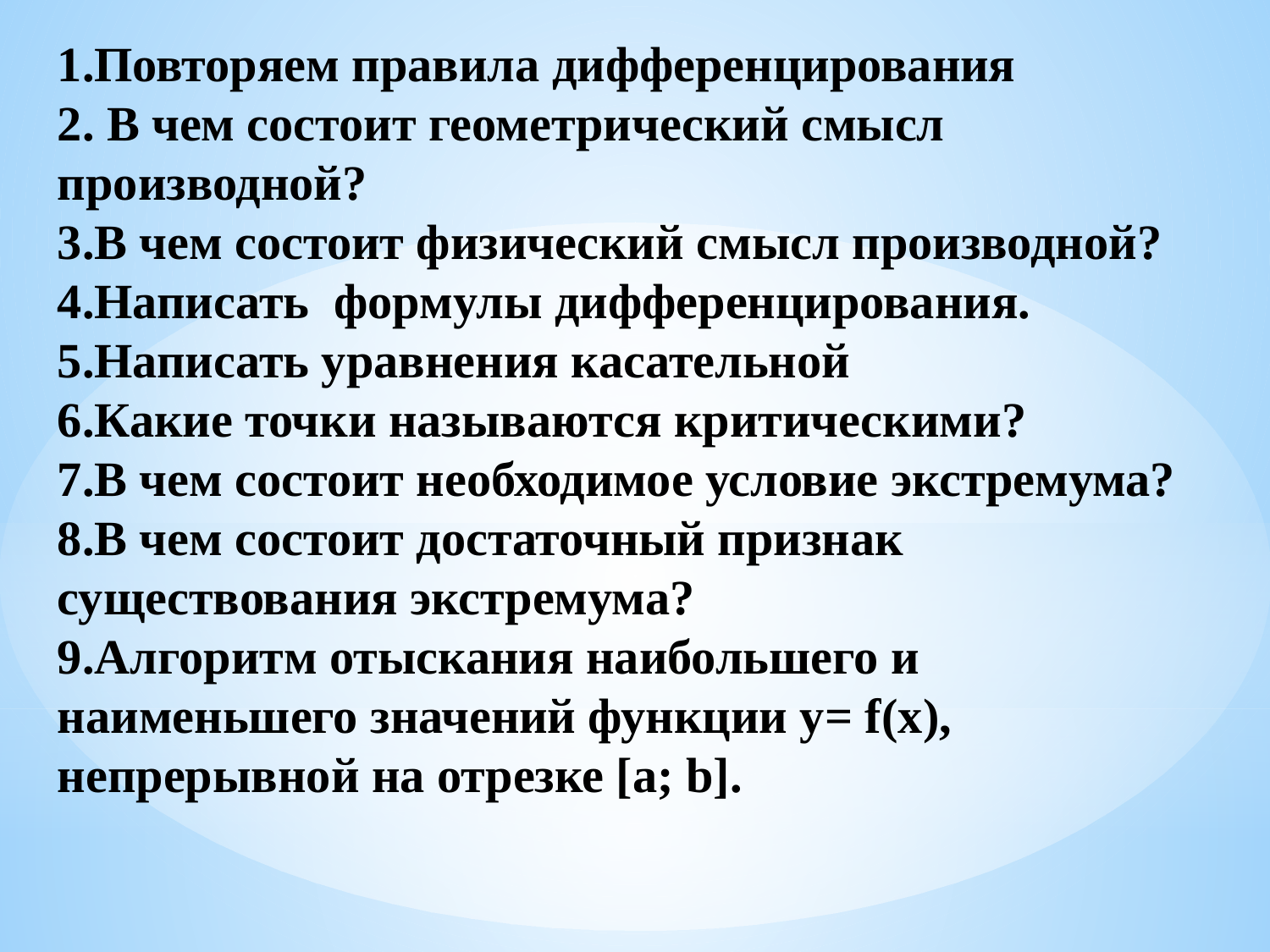

1.Повторяем правила дифференцирования
2. В чем состоит геометрический смысл производной?
3.В чем состоит физический смысл производной?
4.Написать  формулы дифференцирования.
5.Написать уравнения касательной
6.Какие точки называются критическими?
7.В чем состоит необходимое условие экстремума?
8.В чем состоит достаточный признак существования экстремума?
9.Алгоритм отыскания наибольшего и наименьшего значений функции у= f(x), непрерывной на отрезке [a; b].